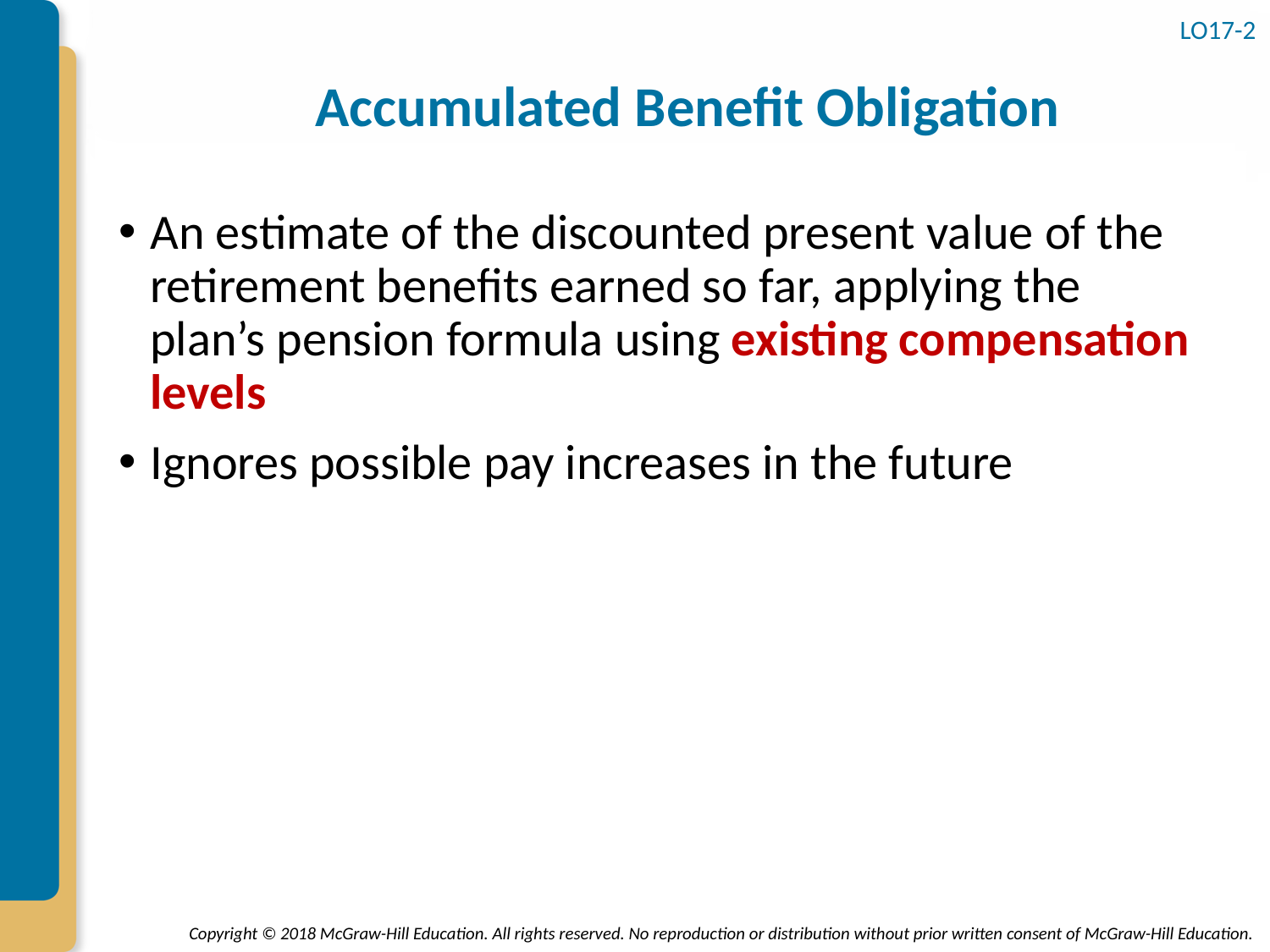

# Accumulated Benefit Obligation
LO17-2
An estimate of the discounted present value of the retirement benefits earned so far, applying the plan’s pension formula using existing compensation levels
Ignores possible pay increases in the future